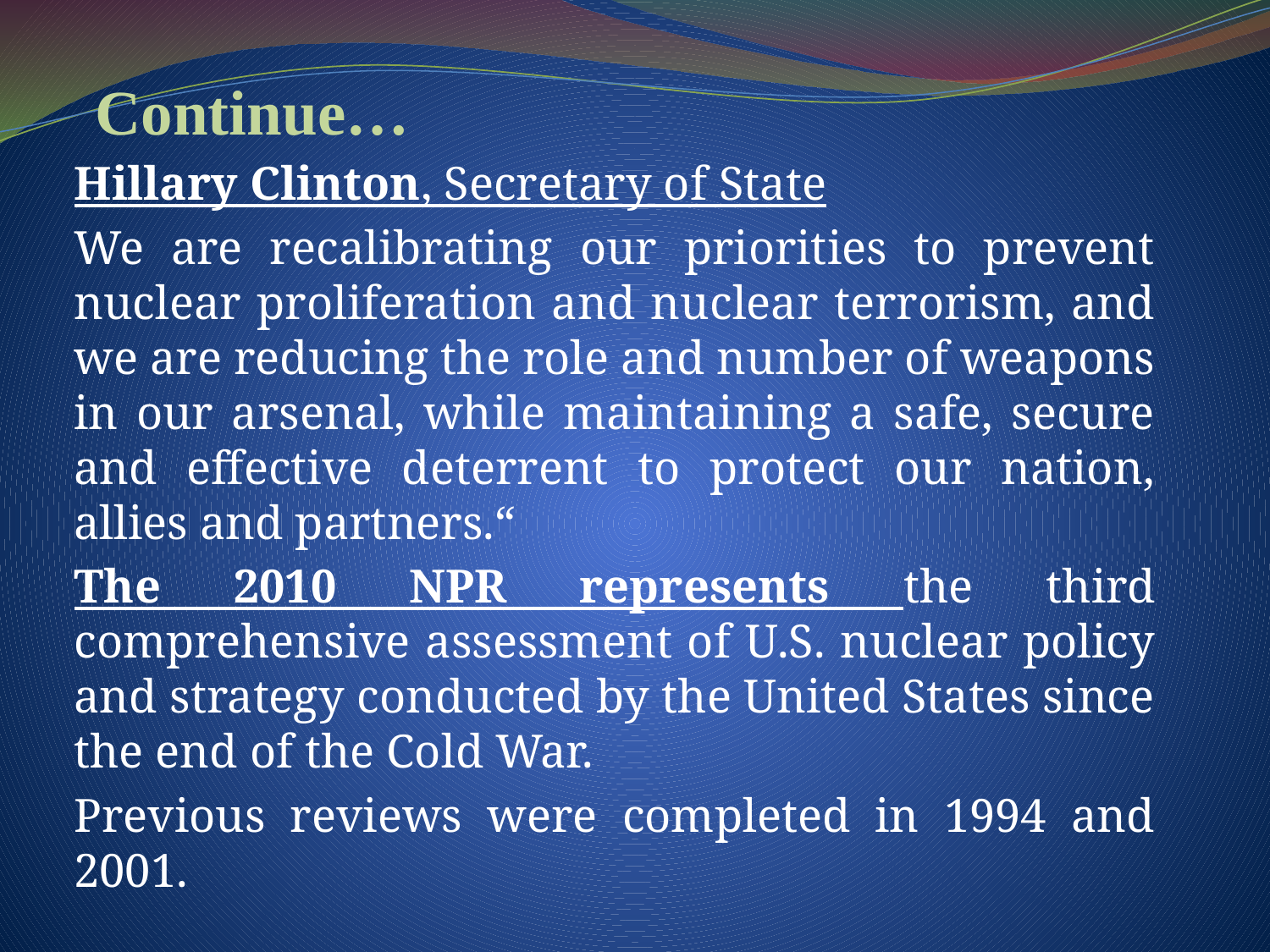

# Continue…
Hillary Clinton, Secretary of State
We are recalibrating our priorities to prevent nuclear proliferation and nuclear terrorism, and we are reducing the role and number of weapons in our arsenal, while maintaining a safe, secure and effective deterrent to protect our nation, allies and partners.“
The 2010 NPR represents the third comprehensive assessment of U.S. nuclear policy and strategy conducted by the United States since the end of the Cold War.
Previous reviews were completed in 1994 and 2001.